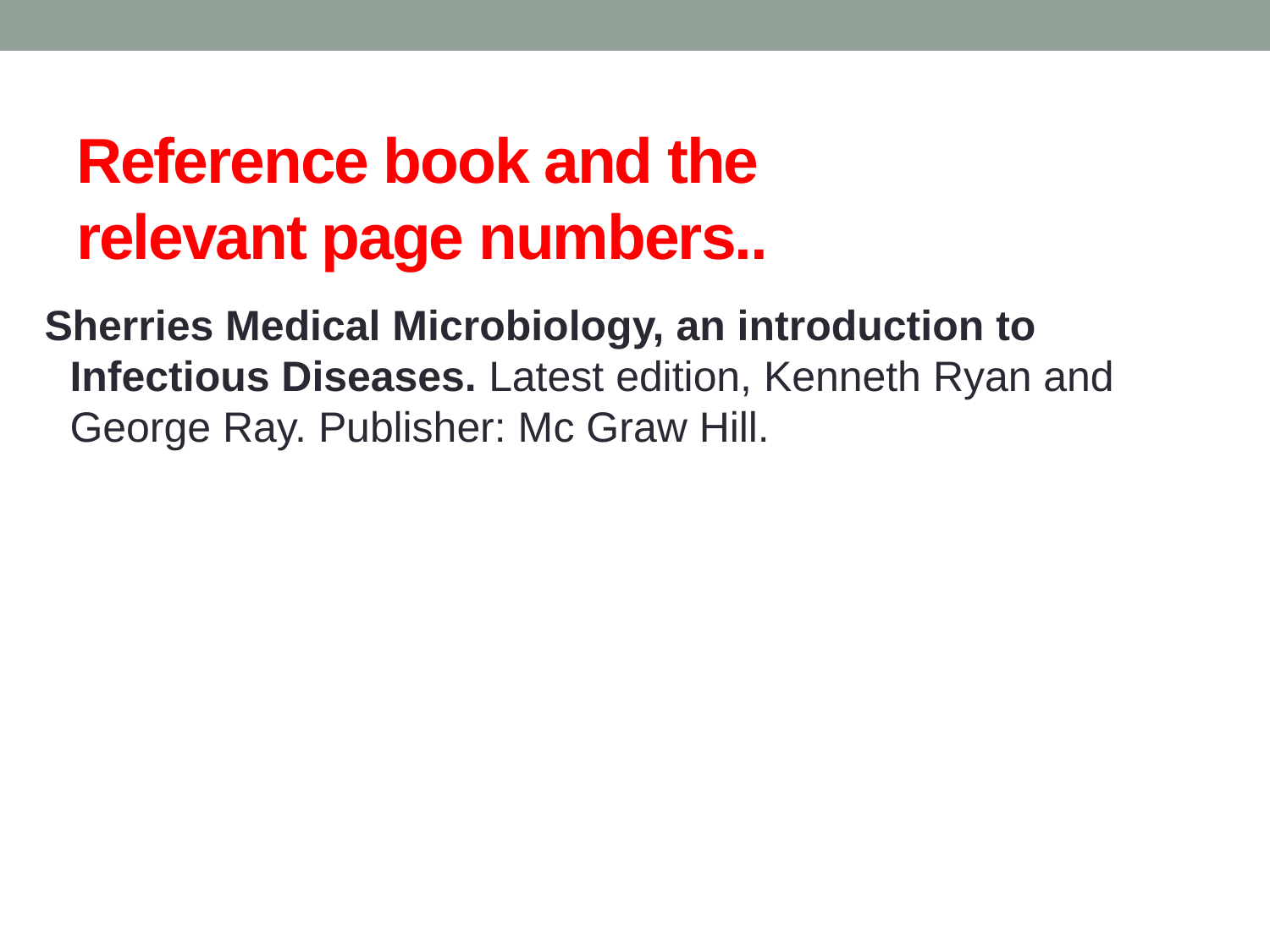

# Reference book and the relevant page numbers..
Sherries Medical Microbiology, an introduction to Infectious Diseases. Latest edition, Kenneth Ryan and George Ray. Publisher: Mc Graw Hill.